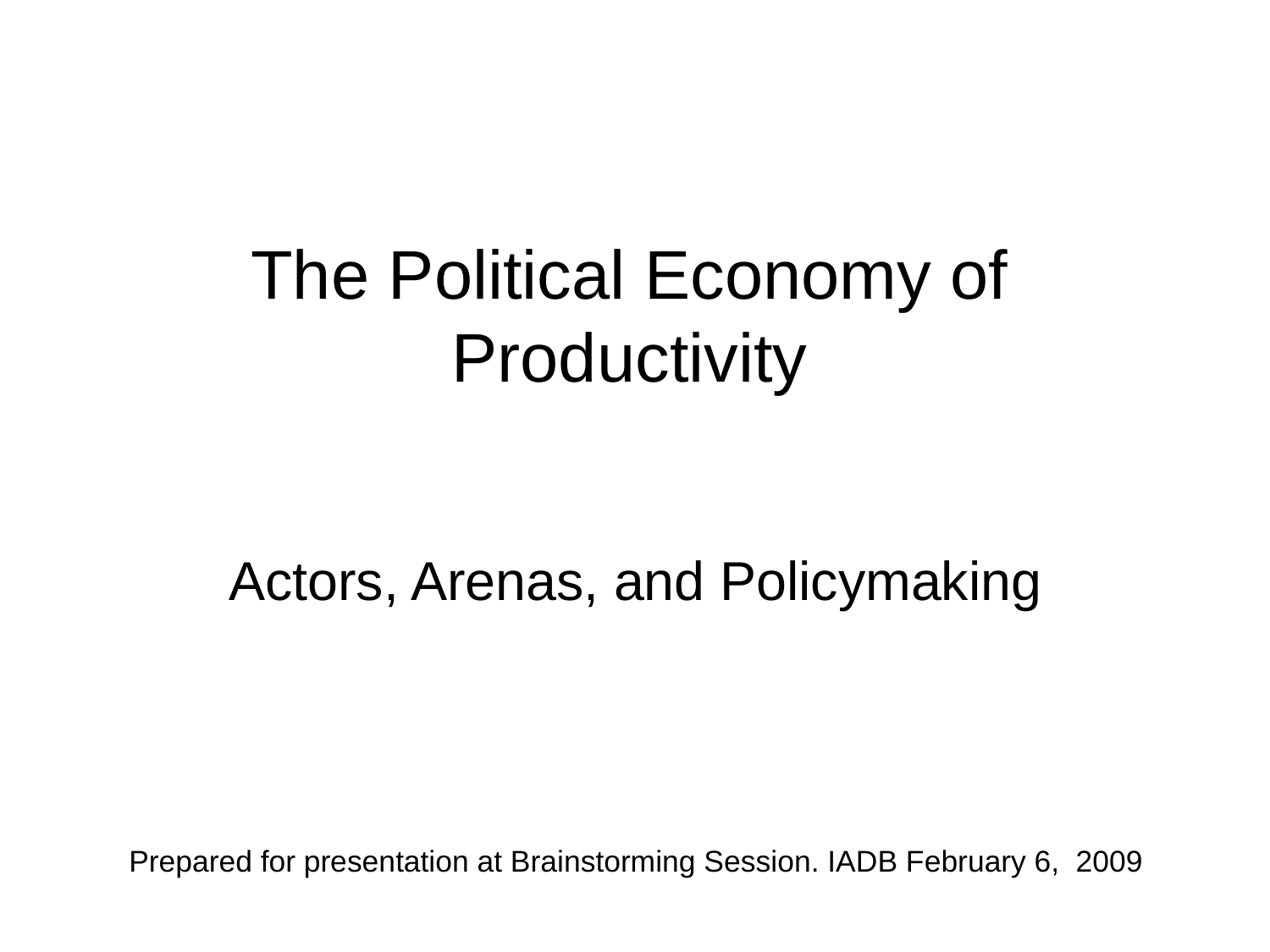

# The Political Economy of Productivity
Actors, Arenas, and Policymaking
Prepared for presentation at Brainstorming Session. IADB February 6,  2009